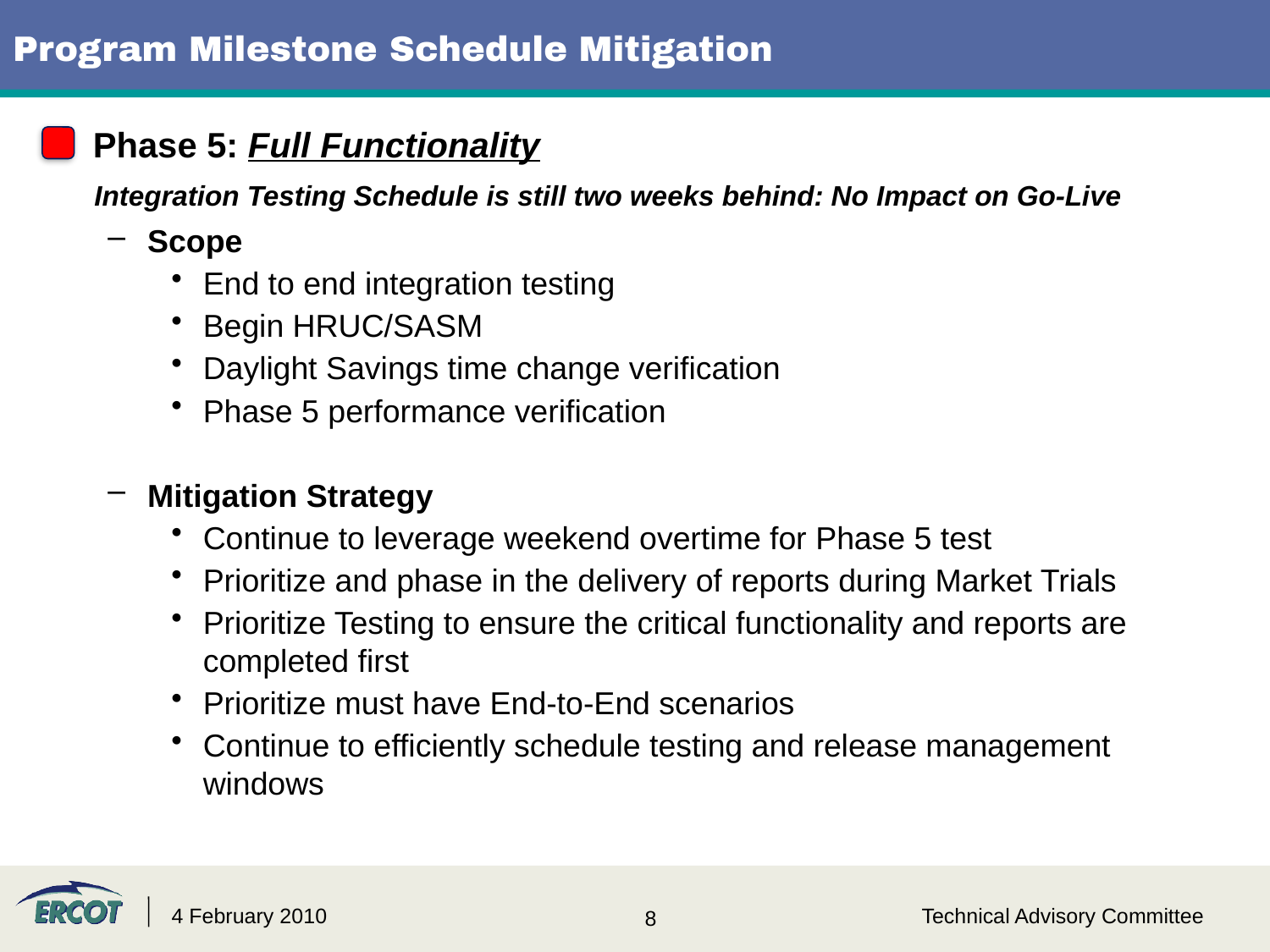

# Program Milestone Schedule Mitigation
     Phase 5: Full Functionality
Integration Testing Schedule is still two weeks behind: No Impact on Go-Live
Scope
End to end integration testing
Begin HRUC/SASM
Daylight Savings time change verification
Phase 5 performance verification

Mitigation Strategy
Continue to leverage weekend overtime for Phase 5 test
Prioritize and phase in the delivery of reports during Market Trials
Prioritize Testing to ensure the critical functionality and reports are completed first
Prioritize must have End-to-End scenarios
Continue to efficiently schedule testing and release management windows

4 February 2010
Technical Advisory Committee